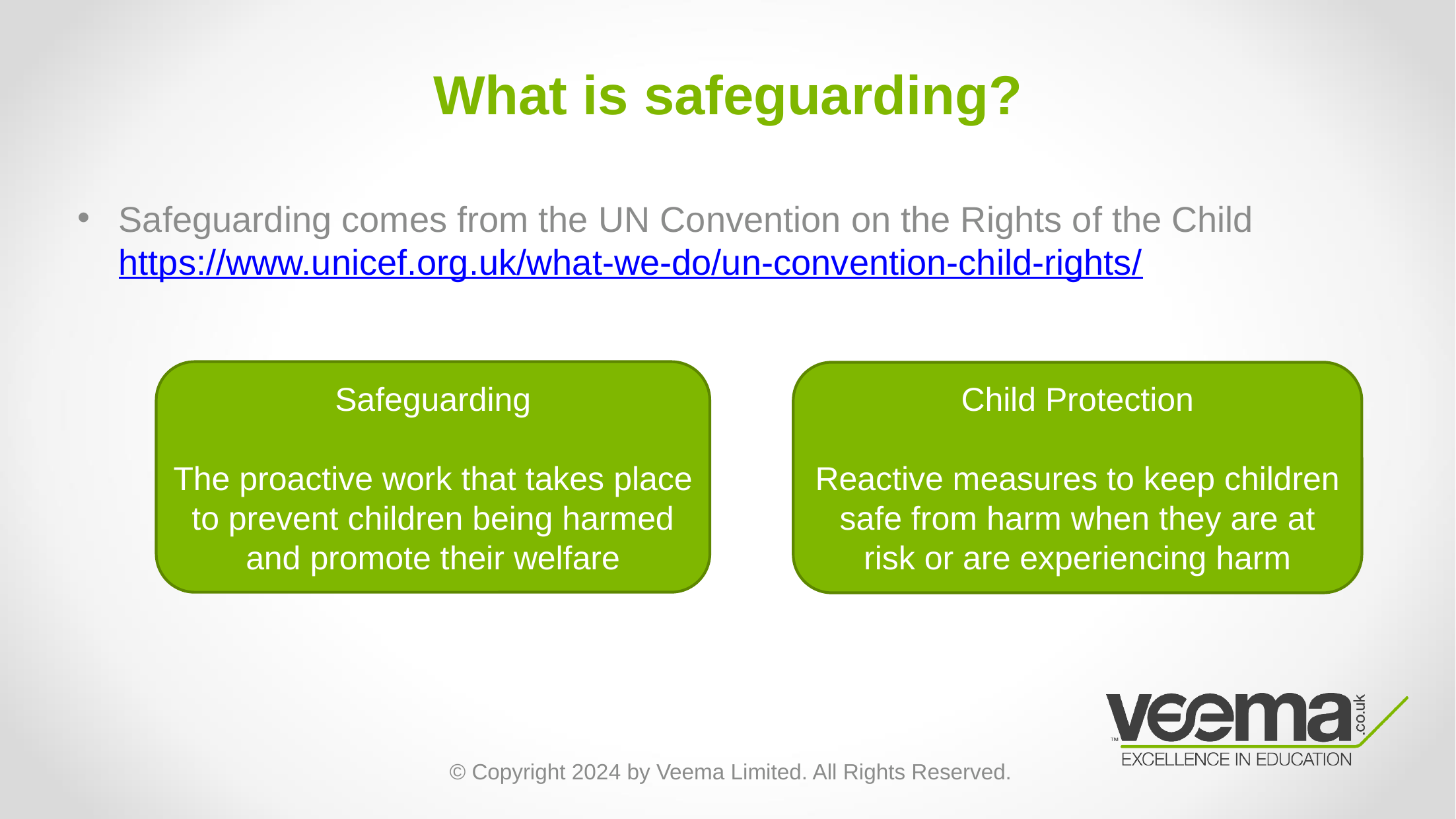

# What is safeguarding?
Safeguarding comes from the UN Convention on the Rights of the Child https://www.unicef.org.uk/what-we-do/un-convention-child-rights/

Safeguarding

The proactive work that takes place to prevent children being harmed and promote their welfare
Child Protection

Reactive measures to keep children safe from harm when they are at risk or are experiencing harm